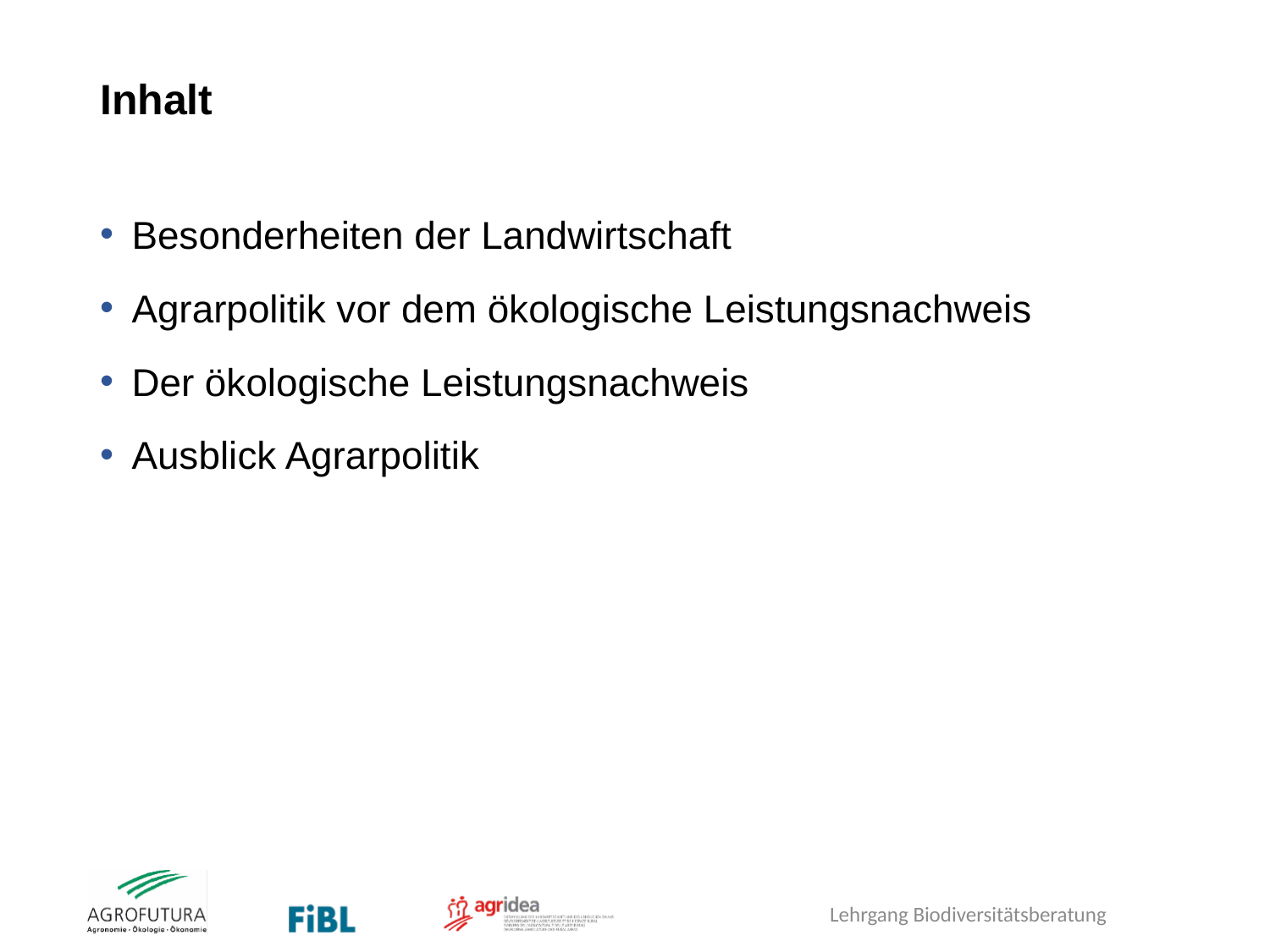

# Inhalt
Besonderheiten der Landwirtschaft
Agrarpolitik vor dem ökologische Leistungsnachweis
Der ökologische Leistungsnachweis
Ausblick Agrarpolitik
Lehrgang Biodiversitätsberatung